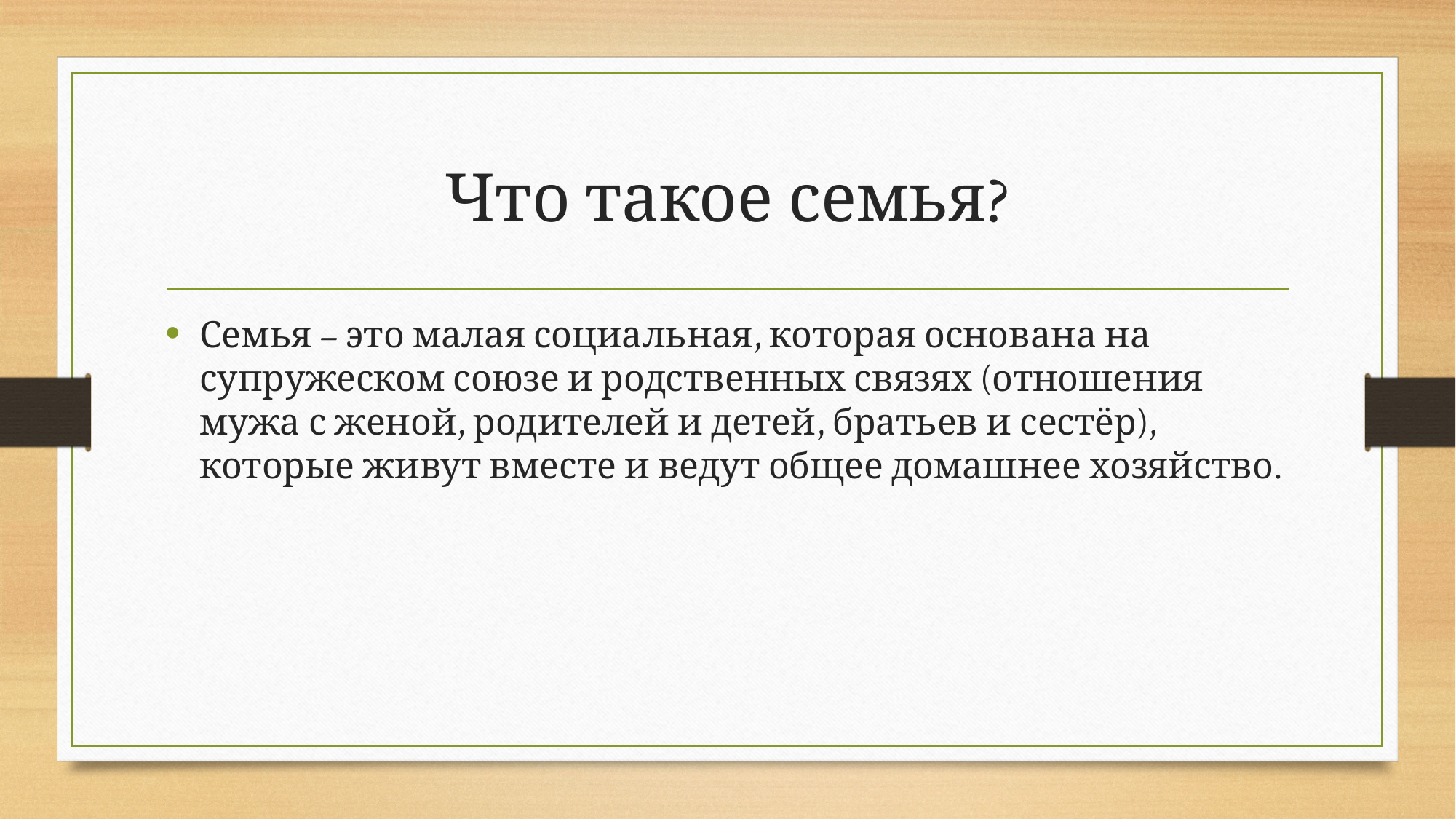

# Что такое семья?
Семья – это малая социальная, которая основана на супружеском союзе и родственных связях (отношения мужа с женой, родителей и детей, братьев и сестёр), которые живут вместе и ведут общее домашнее хозяйство.